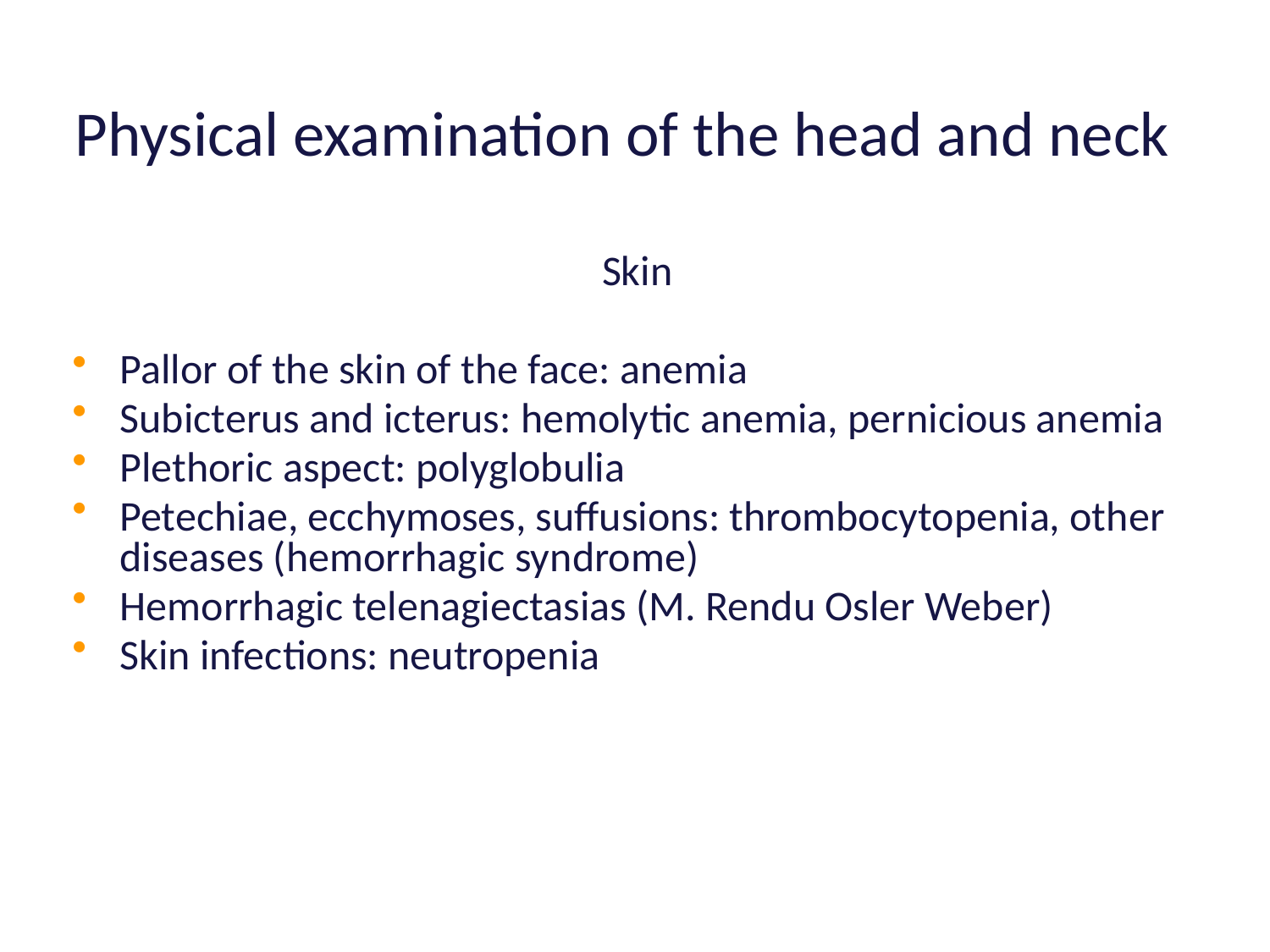

Physical examination of the head and neck

Skin

Pallor of the skin of the face: anemia
Subicterus and icterus: hemolytic anemia, pernicious anemia
Plethoric aspect: polyglobulia
Petechiae, ecchymoses, suffusions: thrombocytopenia, other diseases (hemorrhagic syndrome)
Hemorrhagic telenagiectasias (M. Rendu Osler Weber)
Skin infections: neutropenia